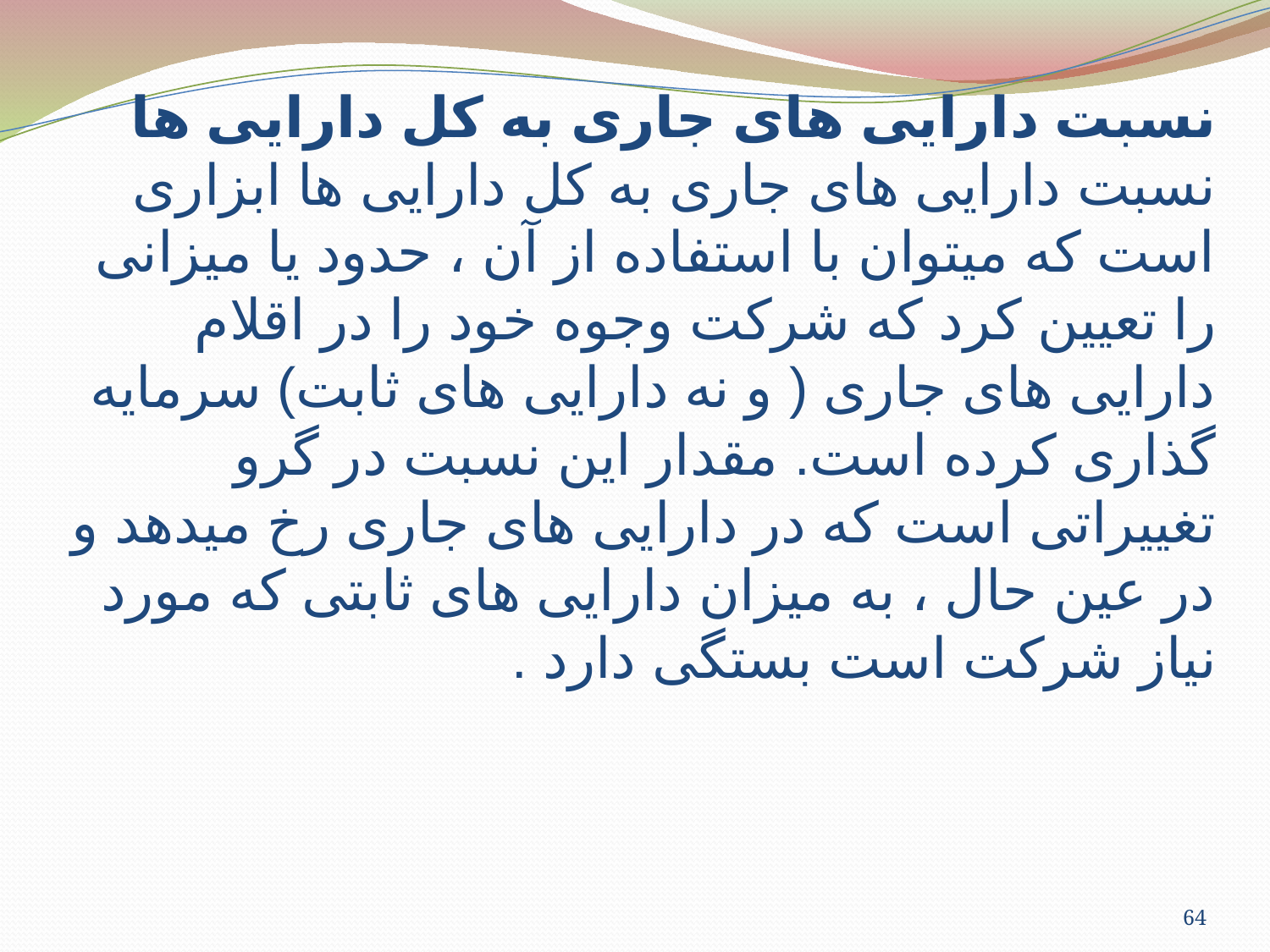

# نسبت دارایی های جاری به کل دارایی ها نسبت دارایی های جاری به کل دارایی ها ابزاری است که میتوان با استفاده از آن ، حدود یا میزانی را تعیین کرد که شرکت وجوه خود را در اقلام دارایی های جاری ( و نه دارایی های ثابت) سرمایه گذاری کرده است. مقدار این نسبت در گرو تغییراتی است که در دارایی های جاری رخ میدهد و در عین حال ، به میزان دارایی های ثابتی که مورد نیاز شرکت است بستگی دارد .
64